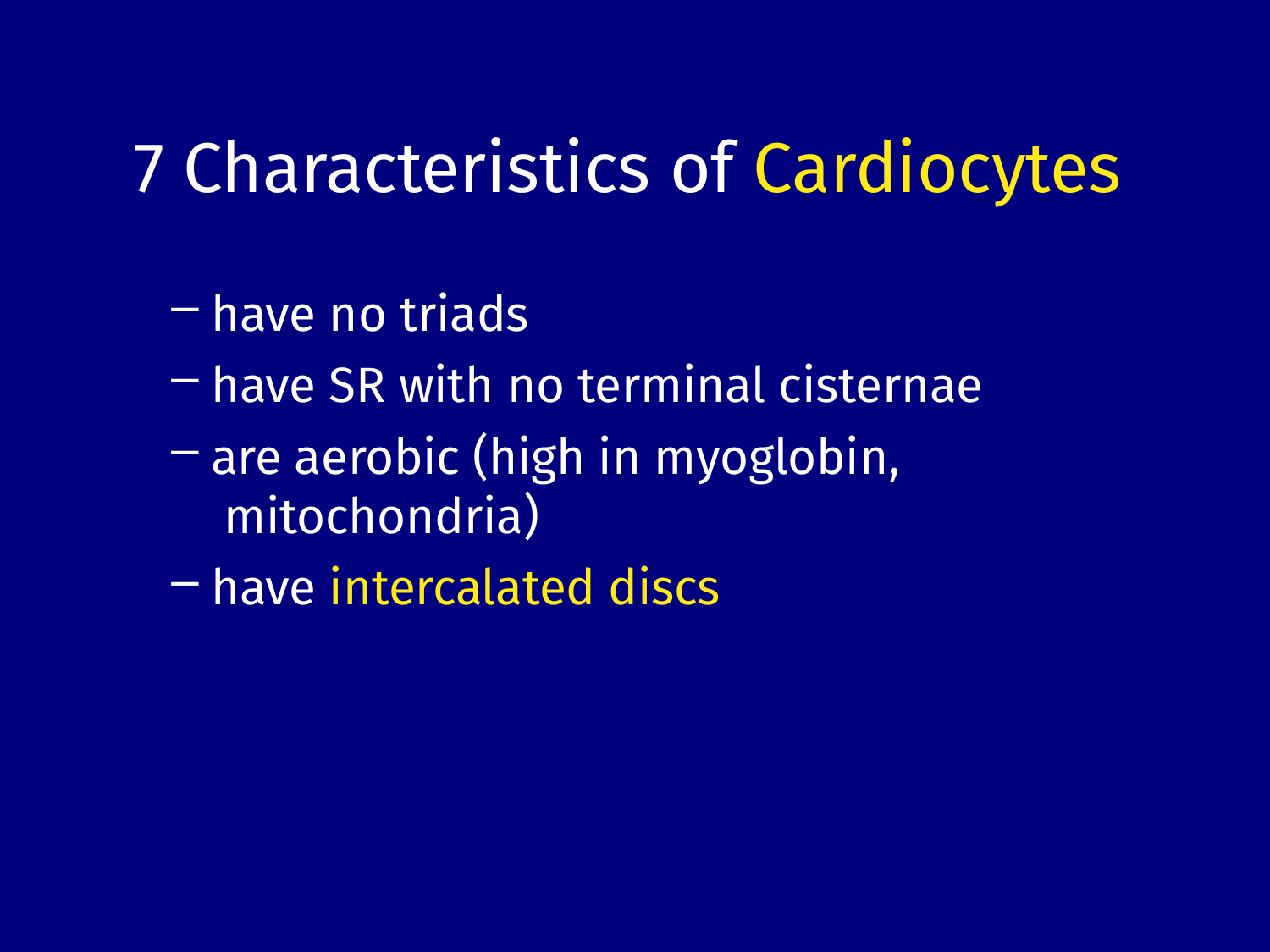

# 7 Characteristics of Cardiocytes
have no triads
have SR with no terminal cisternae
are aerobic (high in myoglobin,  mitochondria)
have intercalated discs